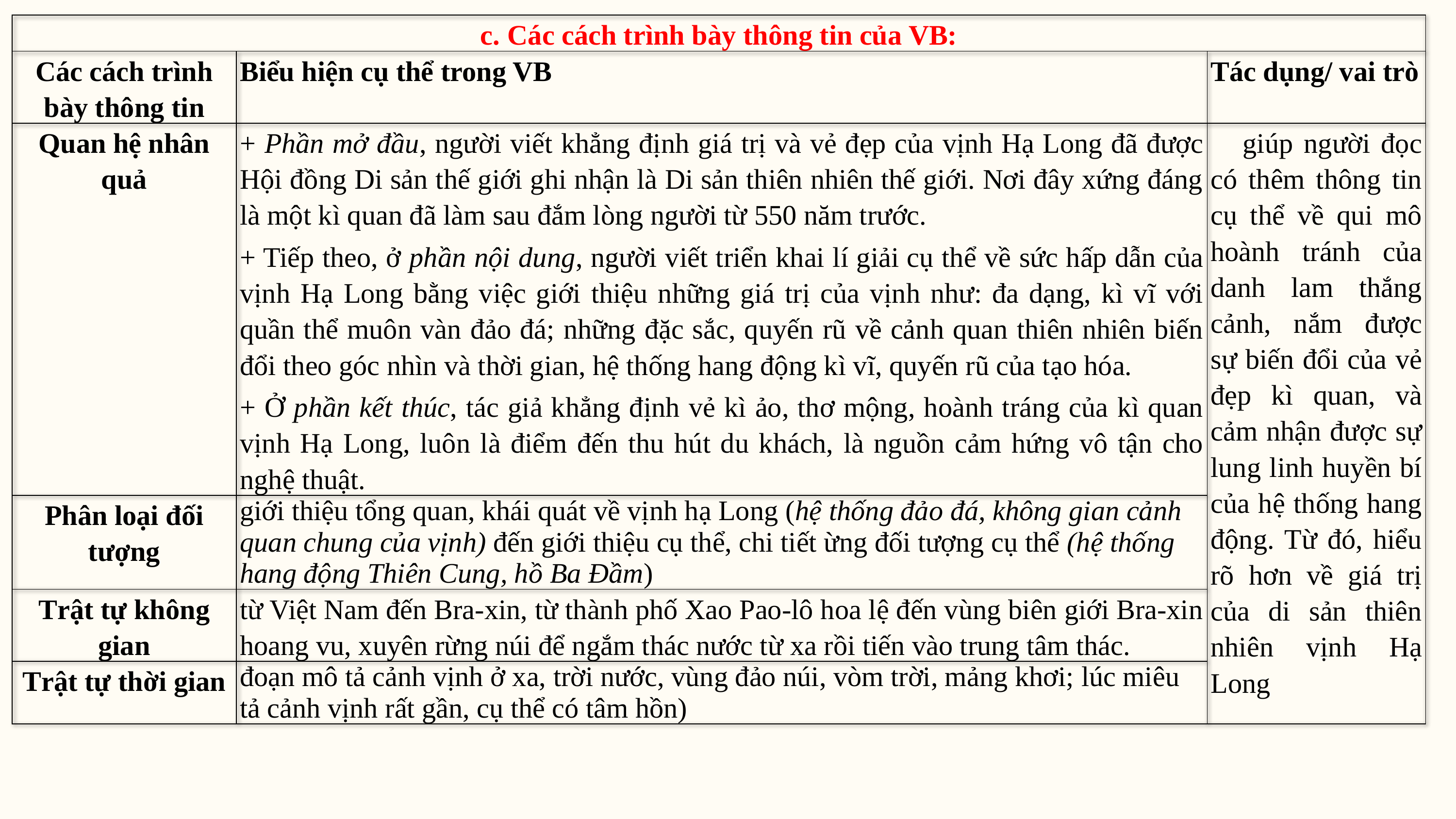

| Các cách trình bày thông tin của VB: |  |  |
| --- | --- | --- |
| Các cách trình bày thông tin | Biểu hiện cụ thể trong VB | Tác dụng/ vai trò |
| Quan hệ nhân quả | + Phần mở đầu, người viết khẳng định giá trị và vẻ đẹp của vịnh Hạ Long đã được Hội đồng Di sản thế giới ghi nhận là Di sản thiên nhiên thế giới. Nơi đây xứng đáng là một kì quan đã làm sau đắm lòng người từ 550 năm trước. + Tiếp theo, ở phần nội dung, người viết triển khai lí giải cụ thể về sức hấp dẫn của vịnh Hạ Long bằng việc giới thiệu những giá trị của vịnh như: đa dạng, kì vĩ với quần thể muôn vàn đảo đá; những đặc sắc, quyến rũ về cảnh quan thiên nhiên biến đổi theo góc nhìn và thời gian, hệ thống hang động kì vĩ, quyến rũ của tạo hóa. + Ở phần kết thúc, tác giả khẳng định vẻ kì ảo, thơ mộng, hoành tráng của kì quan vịnh Hạ Long, luôn là điểm đến thu hút du khách, là nguồn cảm hứng vô tận cho nghệ thuật. | giúp người đọc có thêm thông tin cụ thể về qui mô hoành tránh của danh lam thắng cảnh, nắm được sự biến đổi của vẻ đẹp kì quan, và cảm nhận được sự lung linh huyền bí của hệ thống hang động. Từ đó, hiểu rõ hơn về giá trị của di sản thiên nhiên vịnh Hạ Long |
| Phân loại đối tượng | giới thiệu tổng quan, khái quát về vịnh hạ Long (hệ thống đảo đá, không gian cảnh quan chung của vịnh) đến giới thiệu cụ thể, chi tiết ừng đối tượng cụ thể (hệ thống hang động Thiên Cung, hồ Ba Đầm) |  |
| Trật tự không gian | từ Việt Nam đến Bra-xin, từ thành phố Xao Pao-lô hoa lệ đến vùng biên giới Bra-xin hoang vu, xuyên rừng núi để ngắm thác nước từ xa rồi tiến vào trung tâm thác. |  |
| Trật tự thời gian | đoạn mô tả cảnh vịnh ở xa, trời nước, vùng đảo núi, vòm trời, mảng khơi; lúc miêu tả cảnh vịnh rất gần, cụ thể có tâm hồn) |  |